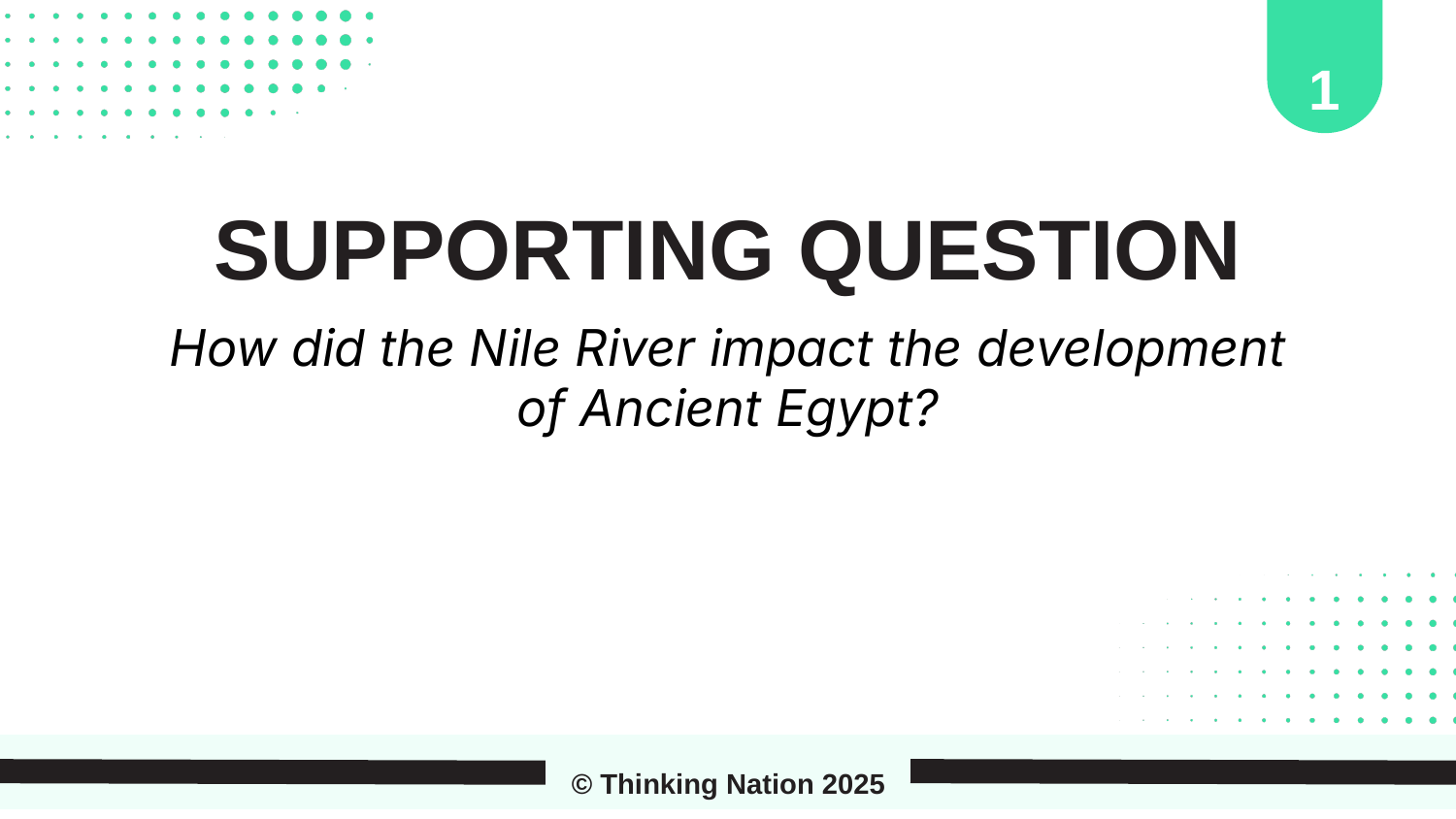

1
SUPPORTING QUESTION
How did the Nile River impact the development of Ancient Egypt?

© Thinking Nation 2025